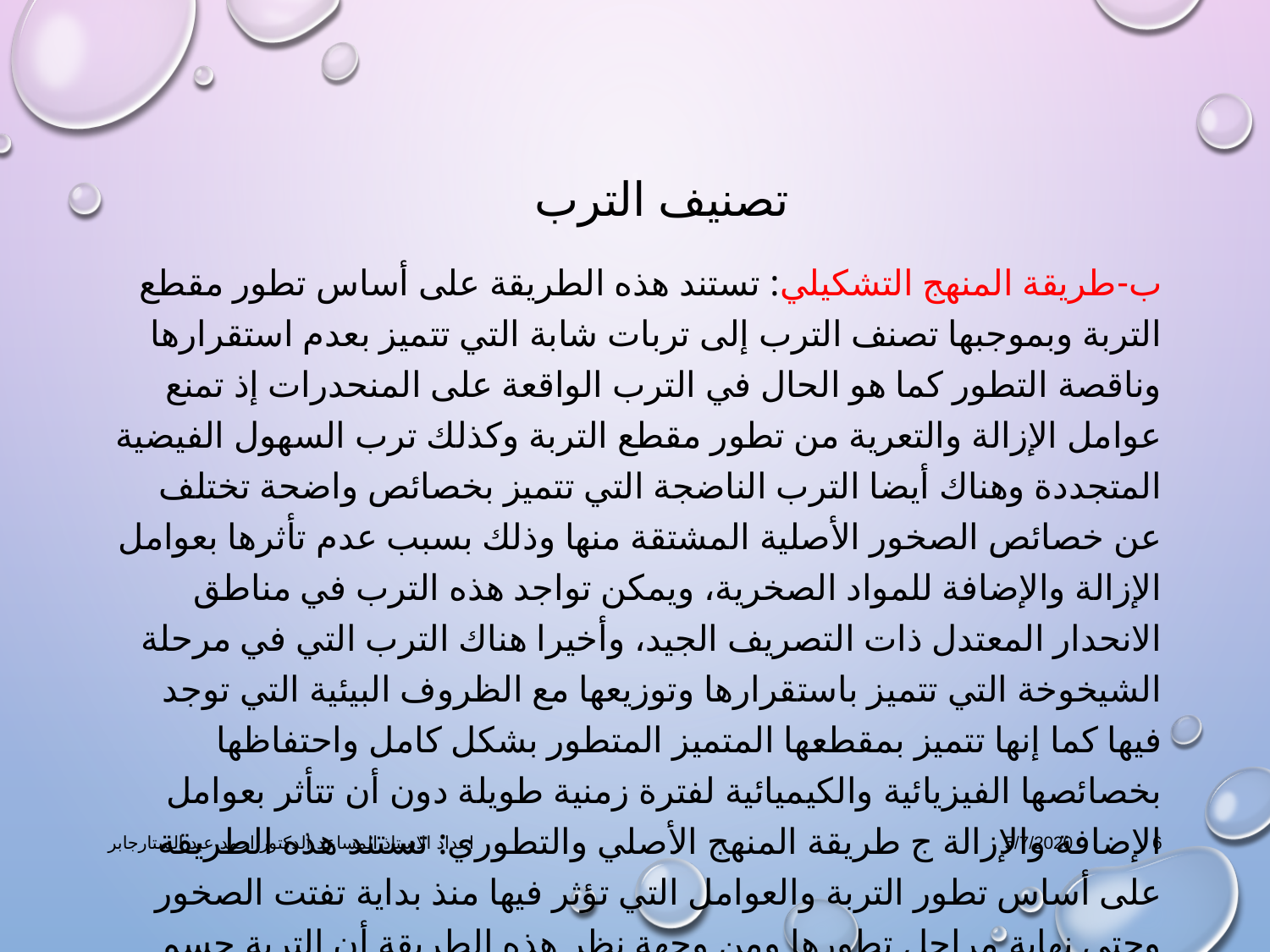

# تصنيف الترب
ب‌-	طريقة المنهج التشكيلي: تستند هذه الطريقة على أساس تطور مقطع التربة وبموجبها تصنف الترب إلى تربات شابة التي تتميز بعدم استقرارها وناقصة التطور كما هو الحال في الترب الواقعة على المنحدرات إذ تمنع عوامل الإزالة والتعرية من تطور مقطع التربة وكذلك ترب السهول الفيضية المتجددة وهناك أيضا الترب الناضجة التي تتميز بخصائص واضحة تختلف عن خصائص الصخور الأصلية المشتقة منها وذلك بسبب عدم تأثرها بعوامل الإزالة والإضافة للمواد الصخرية، ويمكن تواجد هذه الترب في مناطق الانحدار المعتدل ذات التصريف الجيد، وأخيرا هناك الترب التي في مرحلة الشيخوخة التي تتميز باستقرارها وتوزيعها مع الظروف البيئية التي توجد فيها كما إنها تتميز بمقطعها المتميز المتطور بشكل كامل واحتفاظها بخصائصها الفيزيائية والكيميائية لفترة زمنية طويلة دون أن تتأثر بعوامل الإضافة والإزالة ج طريقة المنهج الأصلي والتطوري: تستند هذه الطريقة على أساس تطور التربة والعوامل التي تؤثر فيها منذ بداية تفتت الصخور وحتى نهاية مراحل تطورها ومن وجهة نظر هذه الطريقة أن التربة جسم متساوي الخصائص أثرت على تكوينها وتطورها عوامل عديدة كالسطح والمناخ والنبات الطبيعي والمادة الأم وغيرها من العوامل.
اعداد الاستاذ المساعد الدكتور احمد عبد الستارجابر
5/7/2020
6